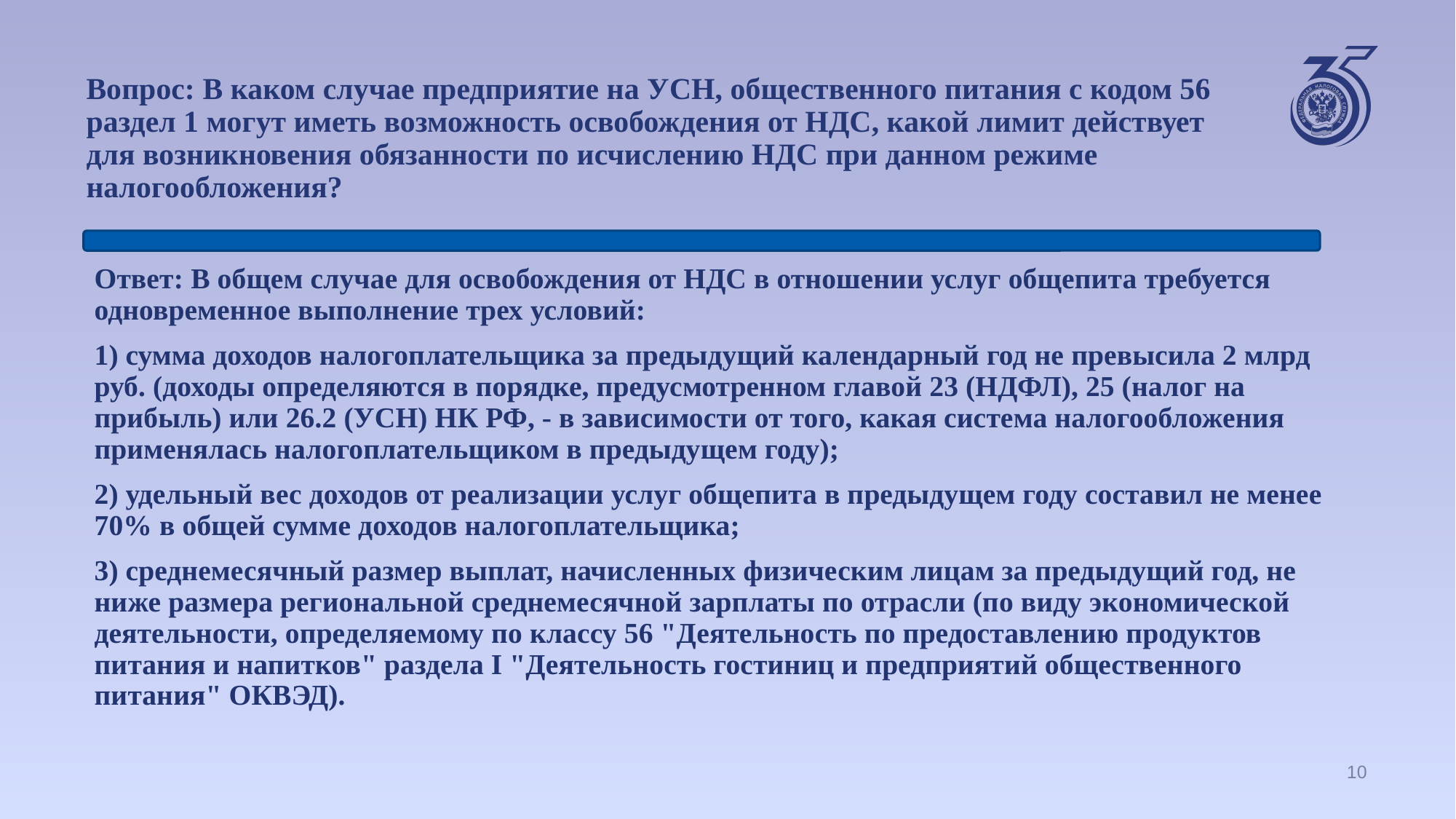

# Вопрос: В каком случае предприятие на УСН, общественного питания с кодом 56 раздел 1 могут иметь возможность освобождения от НДС, какой лимит действует для возникновения обязанности по исчислению НДС при данном режиме налогообложения?

Ответ: В общем случае для освобождения от НДС в отношении услуг общепита требуется одновременное выполнение трех условий:
1) сумма доходов налогоплательщика за предыдущий календарный год не превысила 2 млрд руб. (доходы определяются в порядке, предусмотренном главой 23 (НДФЛ), 25 (налог на прибыль) или 26.2 (УСН) НК РФ, - в зависимости от того, какая система налогообложения применялась налогоплательщиком в предыдущем году);
2) удельный вес доходов от реализации услуг общепита в предыдущем году составил не менее 70% в общей сумме доходов налогоплательщика;
3) среднемесячный размер выплат, начисленных физическим лицам за предыдущий год, не ниже размера региональной среднемесячной зарплаты по отрасли (по виду экономической деятельности, определяемому по классу 56 "Деятельность по предоставлению продуктов питания и напитков" раздела I "Деятельность гостиниц и предприятий общественного питания" ОКВЭД).

10